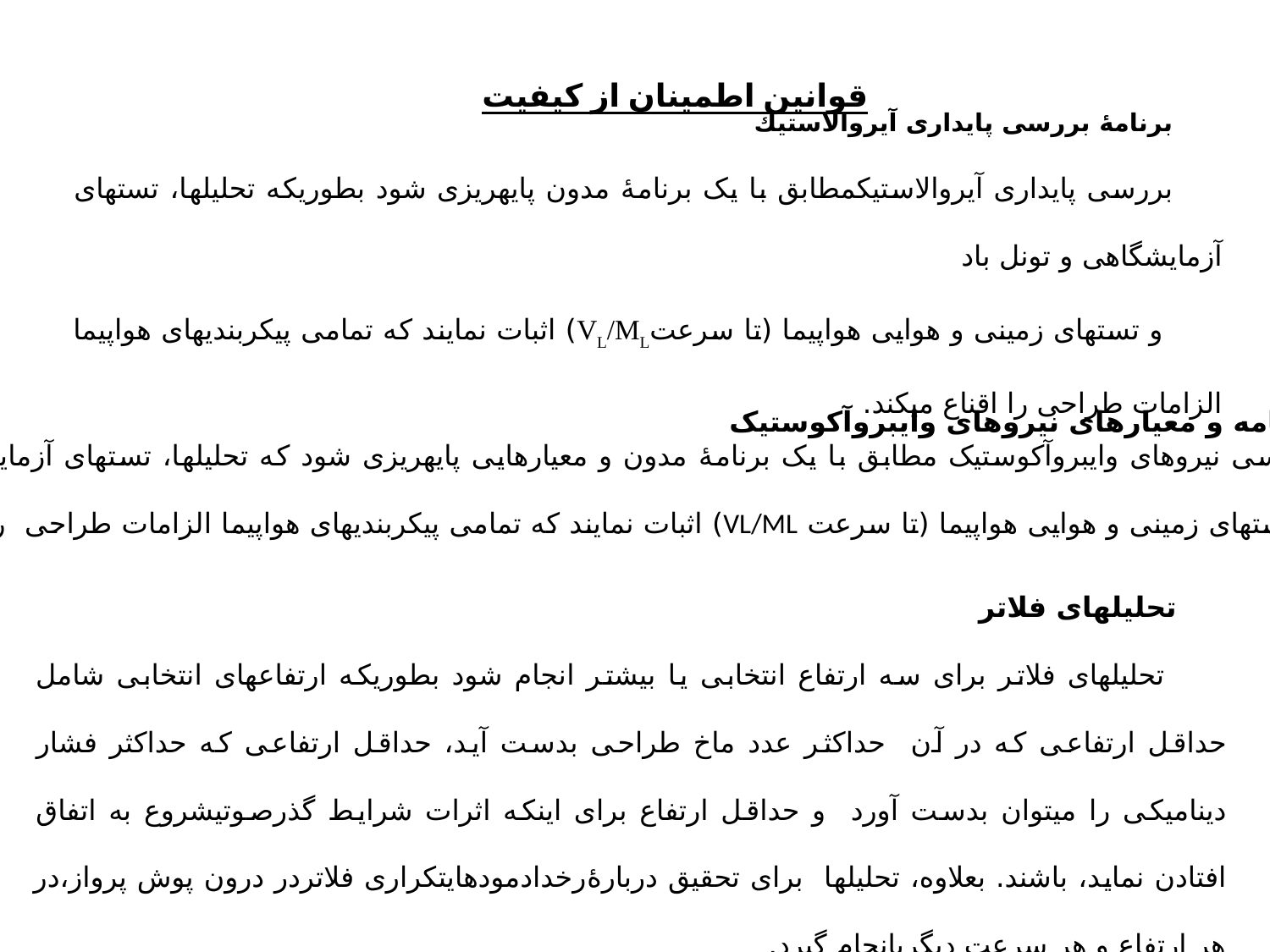

قوانین اطمینان از کیفیت
برنامۀ بررسی پایداری آيروالاستيك
بررسی پایداری آيروالاستيكمطابق با یک برنامۀ مدون پایه­ریزی شود بطوریکه تحلیل­ها، تست­های آزمایشگاهی و تونل باد
 و تست­های زمینی و هوایی هواپیما (تا سرعتVL/ML) اثبات نمايند كه تمامی پیکربندی­های هواپیما الزامات طراحی را اقناع می­کند.
برنامه و معیارهای نیروهای وایبروآکوستیک
بررسی نیروهای وایبروآکوستیک مطابق با یک برنامۀ مدون و معیارهایی پایه­ریزی شود كه تحلیل­ها، تست­های آزمایشگاهی و تونل باد
و تست­های زمینی و هوایی هواپیما (تا سرعت VL/ML) اثبات نمايند كه تمامی پیکربندی­های هواپیما الزامات طراحی  را اقناع می­کند.
تحلیل­های فلاتر
 تحلیل­های فلاتر برای سه ارتفاع انتخابی یا بیشتر انجام شود بطوریکه ارتفاع­های انتخابی شامل حداقل ارتفاعی که در آن  حداکثر عدد ماخ طراحی بدست آید، حداقل ارتفاعی که حداکثر فشار دینامیکی را می­توان بدست آورد  و حداقل ارتفاع برای اینکه اثرات شرایط گذرصوتیشروع به اتفاق افتادن نماید، باشند. بعلاوه، تحلیل­ها  برای تحقیق دربارۀرخدادمودهایتکراری فلاتردر درون پوش پرواز،در هر ارتفاع و هر سرعت دیگریانجام گیرد.